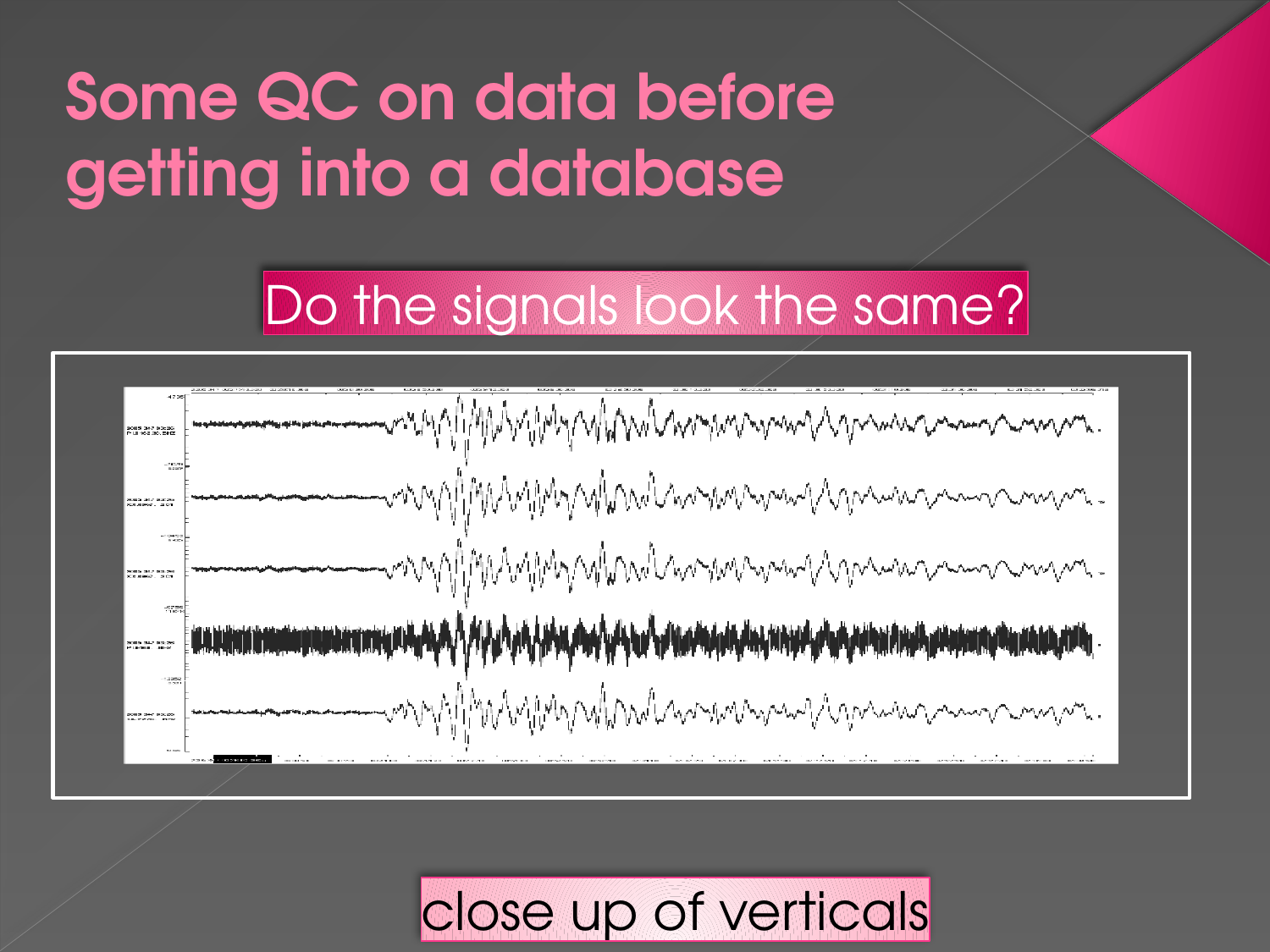

# Some QC on data before getting into a database
Do the signals look the same?

close up of verticals